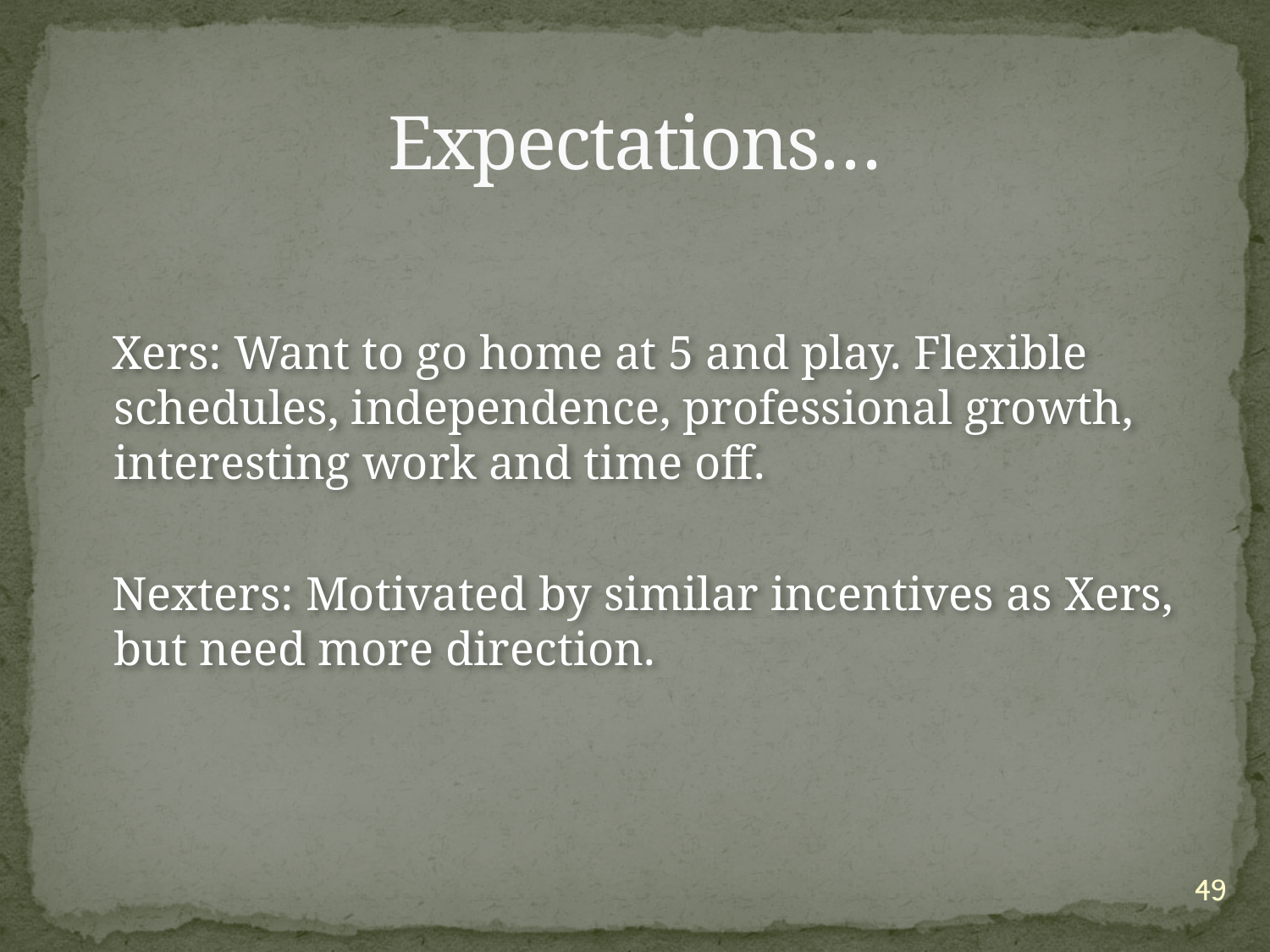

# Expectations…
   Xers: Want to go home at 5 and play. Flexible schedules, independence, professional growth, interesting work and time off.

   Nexters: Motivated by similar incentives as Xers, but need more direction.

49